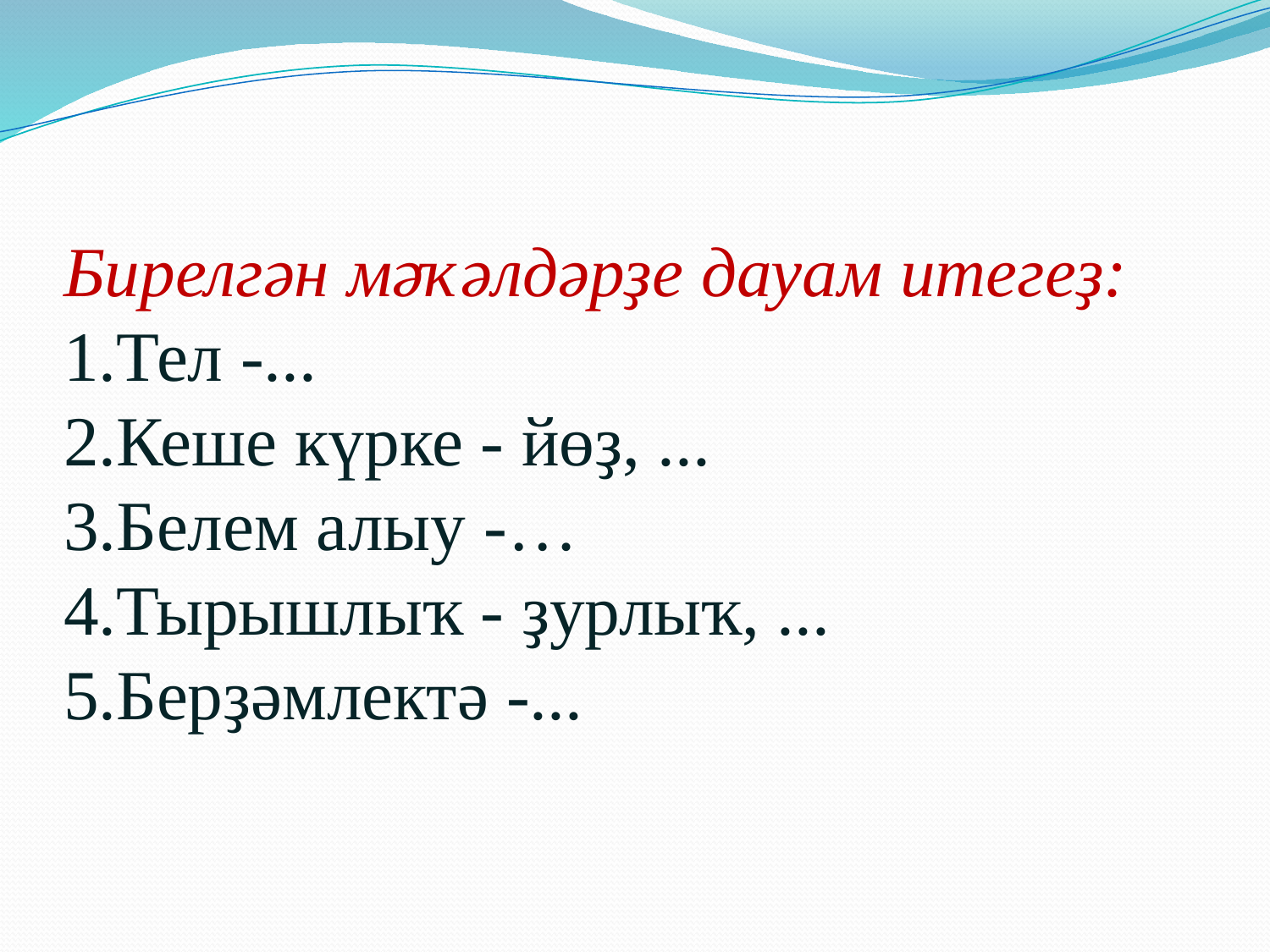

# Бирелгән мәҡәлдәрҙе дауам итегеҙ: 1.Тел -... 2.Кеше күрке - йөҙ, ... 3.Белем алыу -… 4.Тырышлыҡ - ҙурлыҡ, ... 5.Берҙәмлектә -...